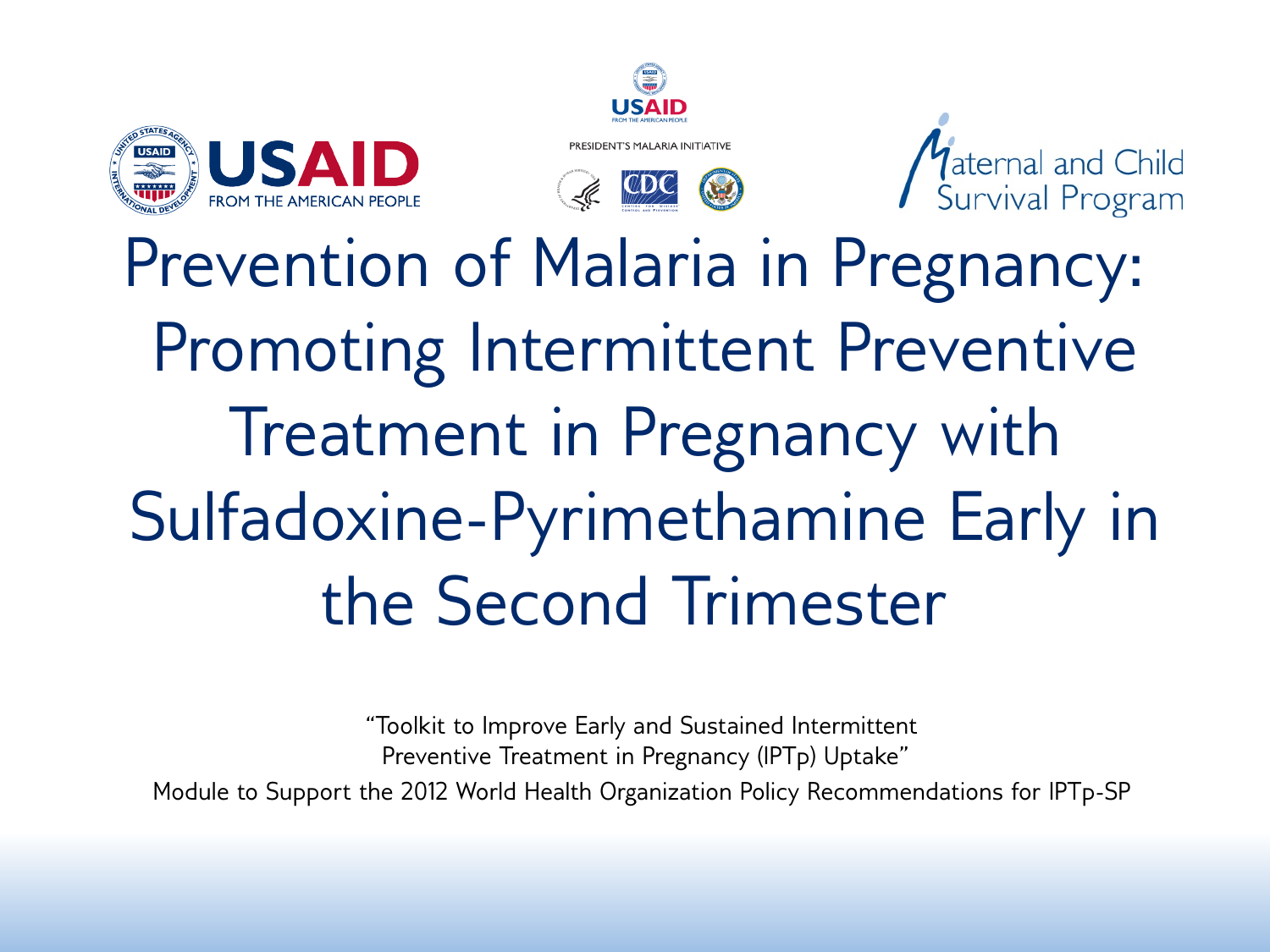

# Prevention of Malaria in Pregnancy:  Promoting Intermittent Preventive Treatment in Pregnancy with Sulfadoxine-Pyrimethamine Early in the Second Trimester

“Toolkit to Improve Early and Sustained Intermittent
Preventive Treatment in Pregnancy (IPTp) Uptake”
Module to Support the 2012 World Health Organization Policy Recommendations for IPTp-SP